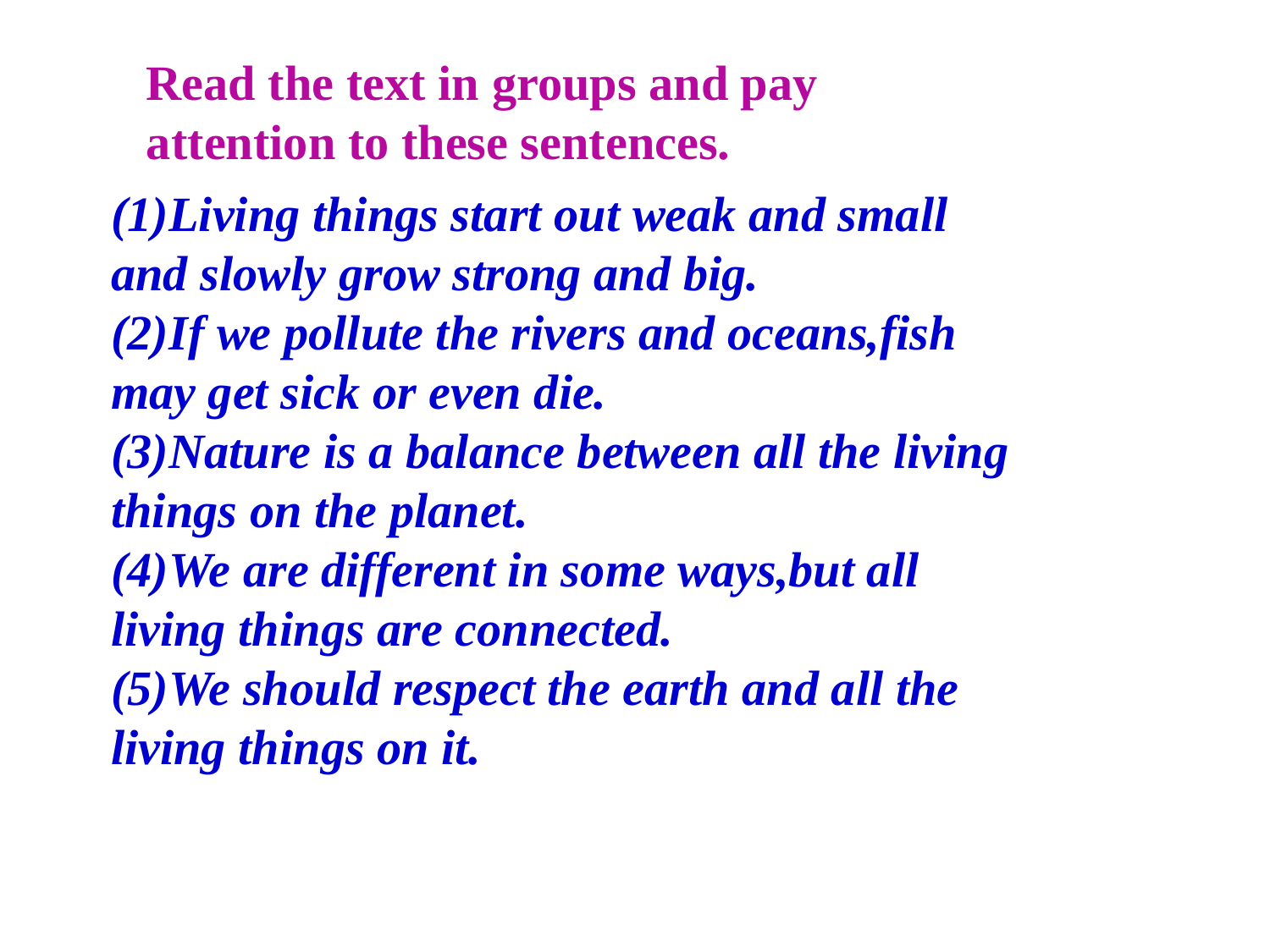

Read the text in groups and pay attention to these sentences.
(1)Living things start out weak and small and slowly grow strong and big.
(2)If we pollute the rivers and oceans,fish may get sick or even die.
(3)Nature is a balance between all the living things on the planet.
(4)We are different in some ways,but all living things are connected.
(5)We should respect the earth and all the living things on it.